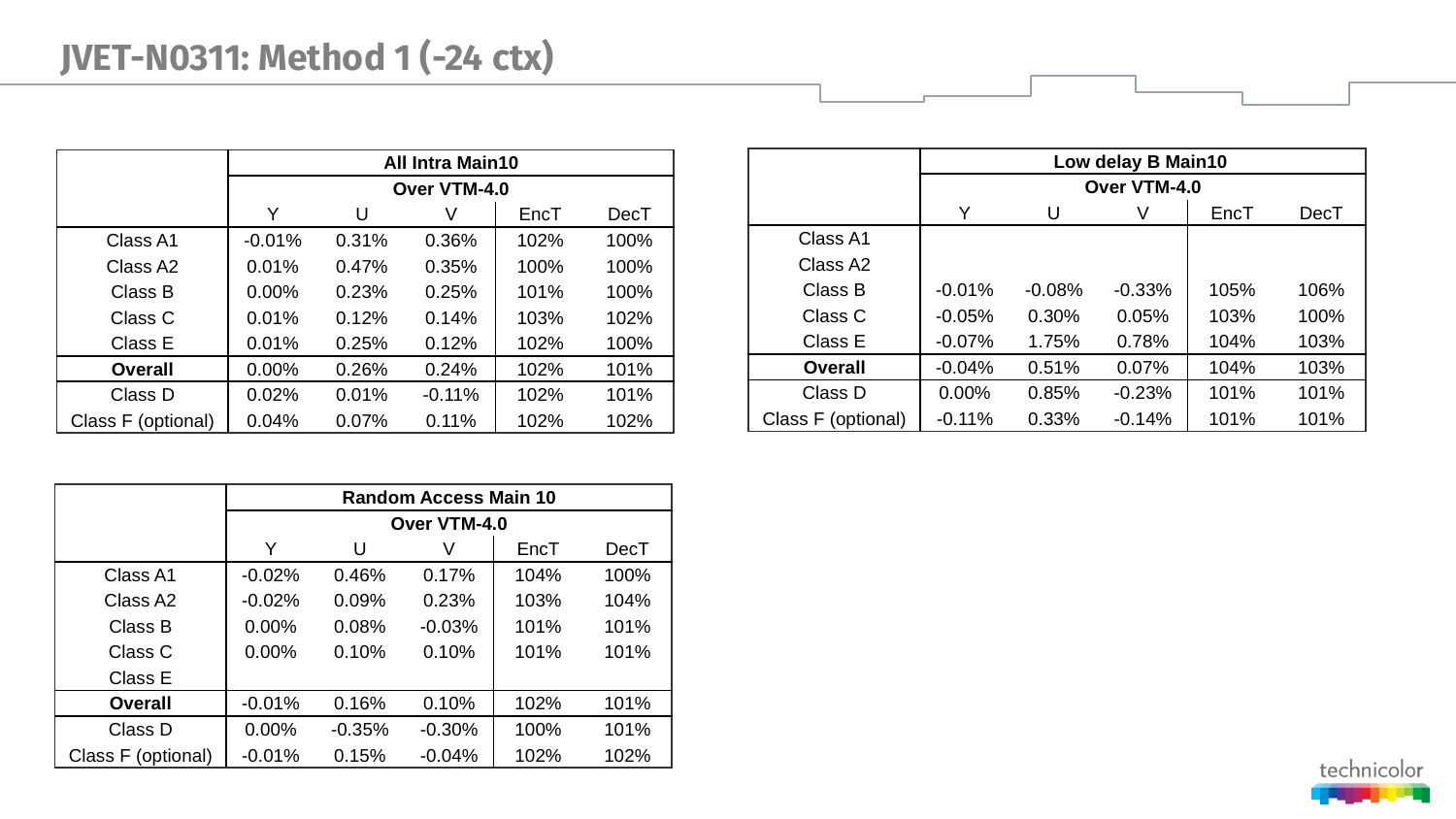

# JVET-N0311: Method 1 (-24 ctx)
|  | Low delay B Main10 |  |  |  |  |
| --- | --- | --- | --- | --- | --- |
|  | Over VTM-4.0 |  |  |  |  |
|  | Y | U | V | EncT | DecT |
| Class A1 |  |  |  |  |  |
| Class A2 |  |  |  |  |  |
| Class B | -0.01% | -0.08% | -0.33% | 105% | 106% |
| Class C | -0.05% | 0.30% | 0.05% | 103% | 100% |
| Class E | -0.07% | 1.75% | 0.78% | 104% | 103% |
| Overall | -0.04% | 0.51% | 0.07% | 104% | 103% |
| Class D | 0.00% | 0.85% | -0.23% | 101% | 101% |
| Class F (optional) | -0.11% | 0.33% | -0.14% | 101% | 101% |
|  | All Intra Main10 |  |  |  |  |
| --- | --- | --- | --- | --- | --- |
|  | Over VTM-4.0 |  |  |  |  |
|  | Y | U | V | EncT | DecT |
| Class A1 | -0.01% | 0.31% | 0.36% | 102% | 100% |
| Class A2 | 0.01% | 0.47% | 0.35% | 100% | 100% |
| Class B | 0.00% | 0.23% | 0.25% | 101% | 100% |
| Class C | 0.01% | 0.12% | 0.14% | 103% | 102% |
| Class E | 0.01% | 0.25% | 0.12% | 102% | 100% |
| Overall | 0.00% | 0.26% | 0.24% | 102% | 101% |
| Class D | 0.02% | 0.01% | -0.11% | 102% | 101% |
| Class F (optional) | 0.04% | 0.07% | 0.11% | 102% | 102% |
|  | Random Access Main 10 |  |  |  |  |
| --- | --- | --- | --- | --- | --- |
|  | Over VTM-4.0 |  |  |  |  |
|  | Y | U | V | EncT | DecT |
| Class A1 | -0.02% | 0.46% | 0.17% | 104% | 100% |
| Class A2 | -0.02% | 0.09% | 0.23% | 103% | 104% |
| Class B | 0.00% | 0.08% | -0.03% | 101% | 101% |
| Class C | 0.00% | 0.10% | 0.10% | 101% | 101% |
| Class E |  |  |  |  |  |
| Overall | -0.01% | 0.16% | 0.10% | 102% | 101% |
| Class D | 0.00% | -0.35% | -0.30% | 100% | 101% |
| Class F (optional) | -0.01% | 0.15% | -0.04% | 102% | 102% |